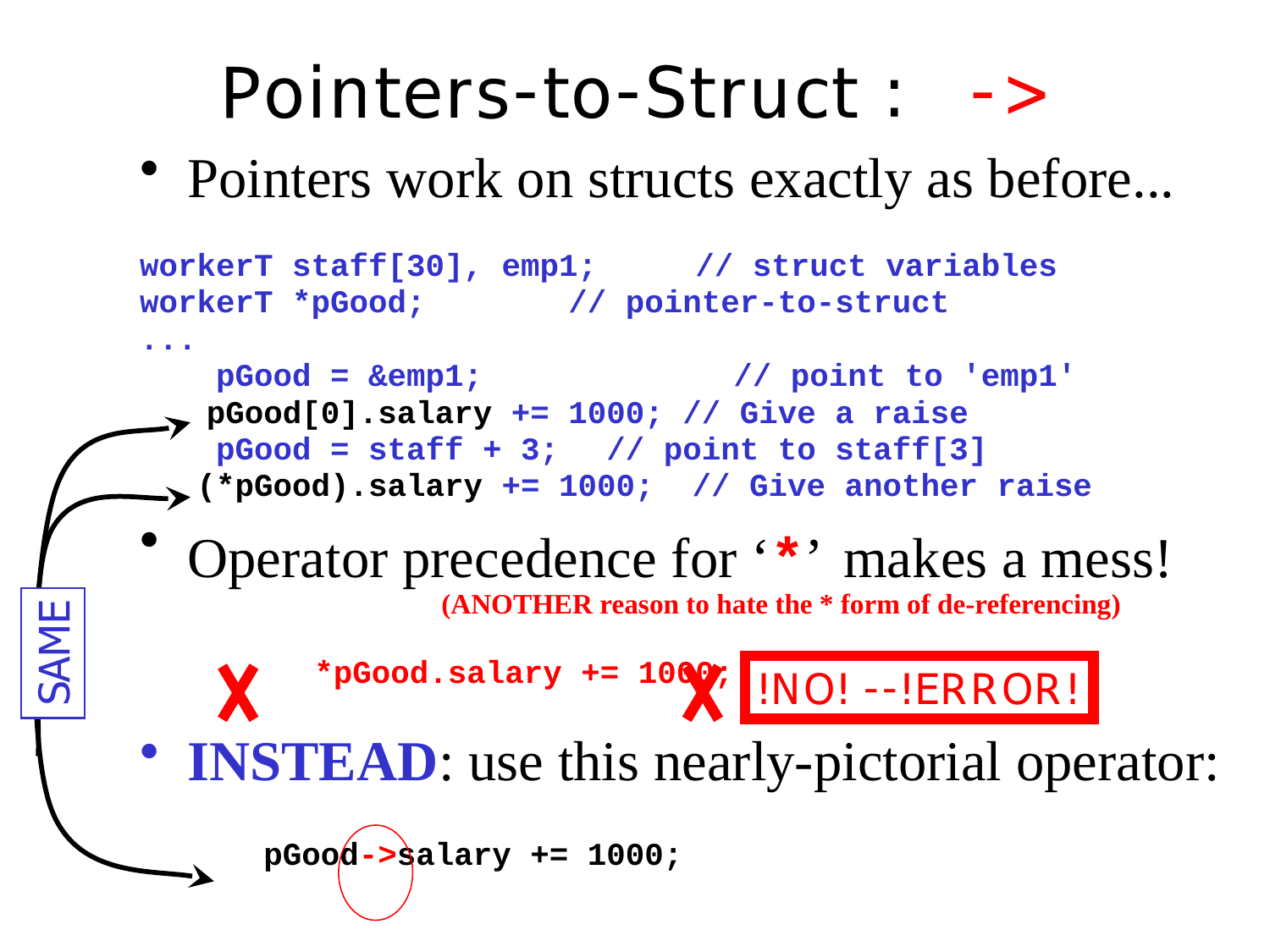

# Pointers-to-Struct :   ->
Pointers work on structs exactly as before...

workerT staff[30], emp1;	// struct variables
workerT *pGood;	     	// pointer-to-struct
...
    pGood = &emp1;		  // point to 'emp1'
	 pGood[0].salary += 1000; // Give a raise
    pGood = staff + 3;	  // point to staff[3]
   (*pGood).salary += 1000;  // Give another raise
Operator precedence for ‘*’ makes a mess! 			(ANOTHER reason to hate the * form of de-referencing)

		*pGood.salary += 1000;

INSTEAD: use this nearly-pictorial operator:
    pGood->salary += 1000;

SAME
!NO! --!ERROR!